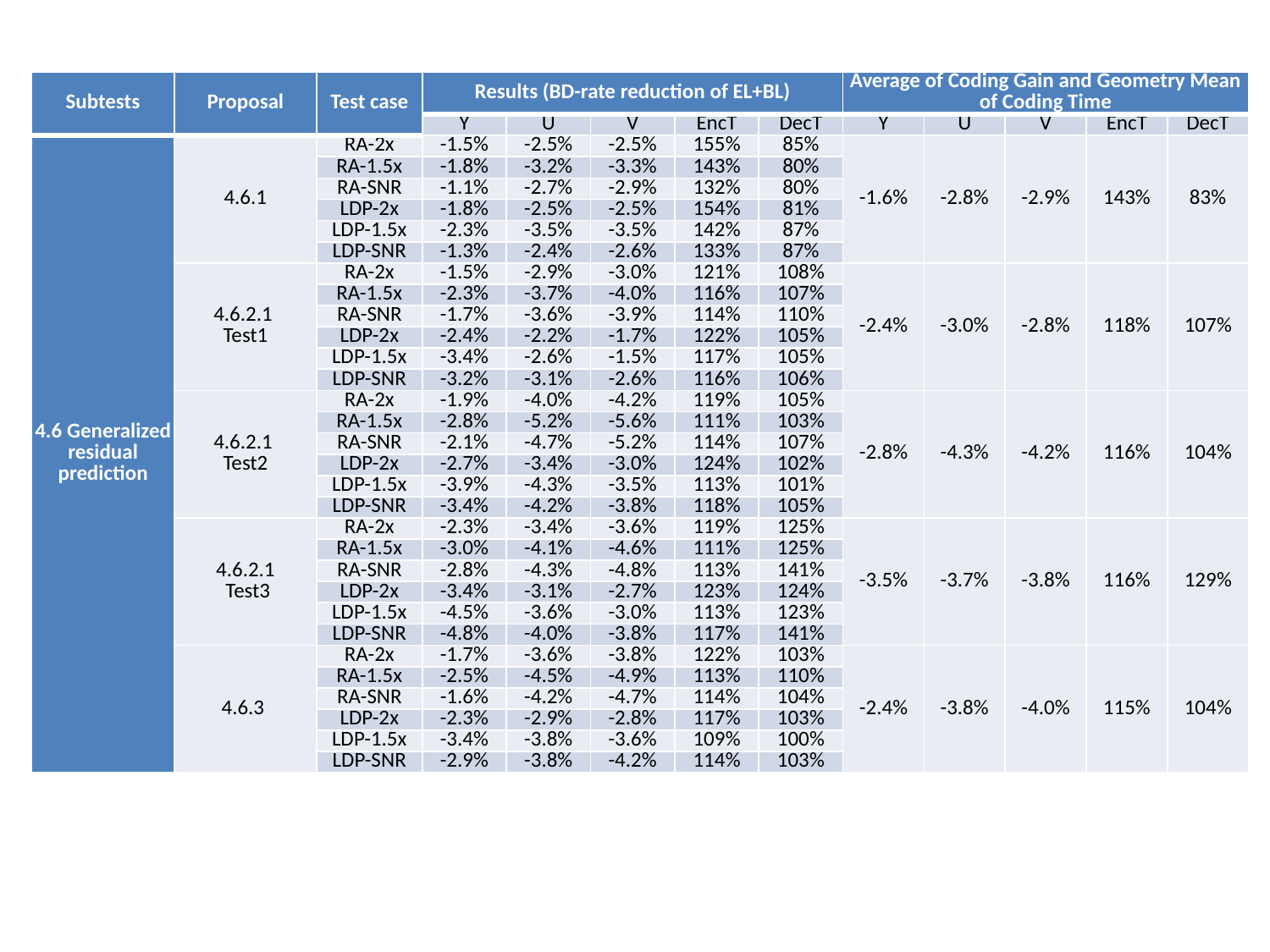

| Subtests | Proposal | Test case | Results (BD-rate reduction of EL+BL) |  |  |  |  | Average of Coding Gain and Geometry Mean of Coding Time |  |  |  |  |
| --- | --- | --- | --- | --- | --- | --- | --- | --- | --- | --- | --- | --- |
|  |  |  | Y | U | V | EncT | DecT | Y | U | V | EncT | DecT |
| 4.6 Generalized residual prediction | 4.6.1 | RA-2x | -1.5% | -2.5% | -2.5% | 155% | 85% | -1.6% | -2.8% | -2.9% | 143% | 83% |
|  |  | RA-1.5x | -1.8% | -3.2% | -3.3% | 143% | 80% |  |  |  |  |  |
|  |  | RA-SNR | -1.1% | -2.7% | -2.9% | 132% | 80% |  |  |  |  |  |
|  |  | LDP-2x | -1.8% | -2.5% | -2.5% | 154% | 81% |  |  |  |  |  |
|  |  | LDP-1.5x | -2.3% | -3.5% | -3.5% | 142% | 87% |  |  |  |  |  |
|  |  | LDP-SNR | -1.3% | -2.4% | -2.6% | 133% | 87% |  |  |  |  |  |
|  | 4.6.2.1 Test1 | RA-2x | -1.5% | -2.9% | -3.0% | 121% | 108% | -2.4% | -3.0% | -2.8% | 118% | 107% |
|  |  | RA-1.5x | -2.3% | -3.7% | -4.0% | 116% | 107% |  |  |  |  |  |
|  |  | RA-SNR | -1.7% | -3.6% | -3.9% | 114% | 110% |  |  |  |  |  |
|  |  | LDP-2x | -2.4% | -2.2% | -1.7% | 122% | 105% |  |  |  |  |  |
|  |  | LDP-1.5x | -3.4% | -2.6% | -1.5% | 117% | 105% |  |  |  |  |  |
|  |  | LDP-SNR | -3.2% | -3.1% | -2.6% | 116% | 106% |  |  |  |  |  |
|  | 4.6.2.1 Test2 | RA-2x | -1.9% | -4.0% | -4.2% | 119% | 105% | -2.8% | -4.3% | -4.2% | 116% | 104% |
|  |  | RA-1.5x | -2.8% | -5.2% | -5.6% | 111% | 103% |  |  |  |  |  |
|  |  | RA-SNR | -2.1% | -4.7% | -5.2% | 114% | 107% |  |  |  |  |  |
|  |  | LDP-2x | -2.7% | -3.4% | -3.0% | 124% | 102% |  |  |  |  |  |
|  |  | LDP-1.5x | -3.9% | -4.3% | -3.5% | 113% | 101% |  |  |  |  |  |
|  |  | LDP-SNR | -3.4% | -4.2% | -3.8% | 118% | 105% |  |  |  |  |  |
|  | 4.6.2.1 Test3 | RA-2x | -2.3% | -3.4% | -3.6% | 119% | 125% | -3.5% | -3.7% | -3.8% | 116% | 129% |
|  |  | RA-1.5x | -3.0% | -4.1% | -4.6% | 111% | 125% |  |  |  |  |  |
|  |  | RA-SNR | -2.8% | -4.3% | -4.8% | 113% | 141% |  |  |  |  |  |
|  |  | LDP-2x | -3.4% | -3.1% | -2.7% | 123% | 124% |  |  |  |  |  |
|  |  | LDP-1.5x | -4.5% | -3.6% | -3.0% | 113% | 123% |  |  |  |  |  |
|  |  | LDP-SNR | -4.8% | -4.0% | -3.8% | 117% | 141% |  |  |  |  |  |
|  | 4.6.3 | RA-2x | -1.7% | -3.6% | -3.8% | 122% | 103% | -2.4% | -3.8% | -4.0% | 115% | 104% |
|  |  | RA-1.5x | -2.5% | -4.5% | -4.9% | 113% | 110% |  |  |  |  |  |
|  |  | RA-SNR | -1.6% | -4.2% | -4.7% | 114% | 104% |  |  |  |  |  |
|  |  | LDP-2x | -2.3% | -2.9% | -2.8% | 117% | 103% |  |  |  |  |  |
|  |  | LDP-1.5x | -3.4% | -3.8% | -3.6% | 109% | 100% |  |  |  |  |  |
|  |  | LDP-SNR | -2.9% | -3.8% | -4.2% | 114% | 103% |  |  |  |  |  |